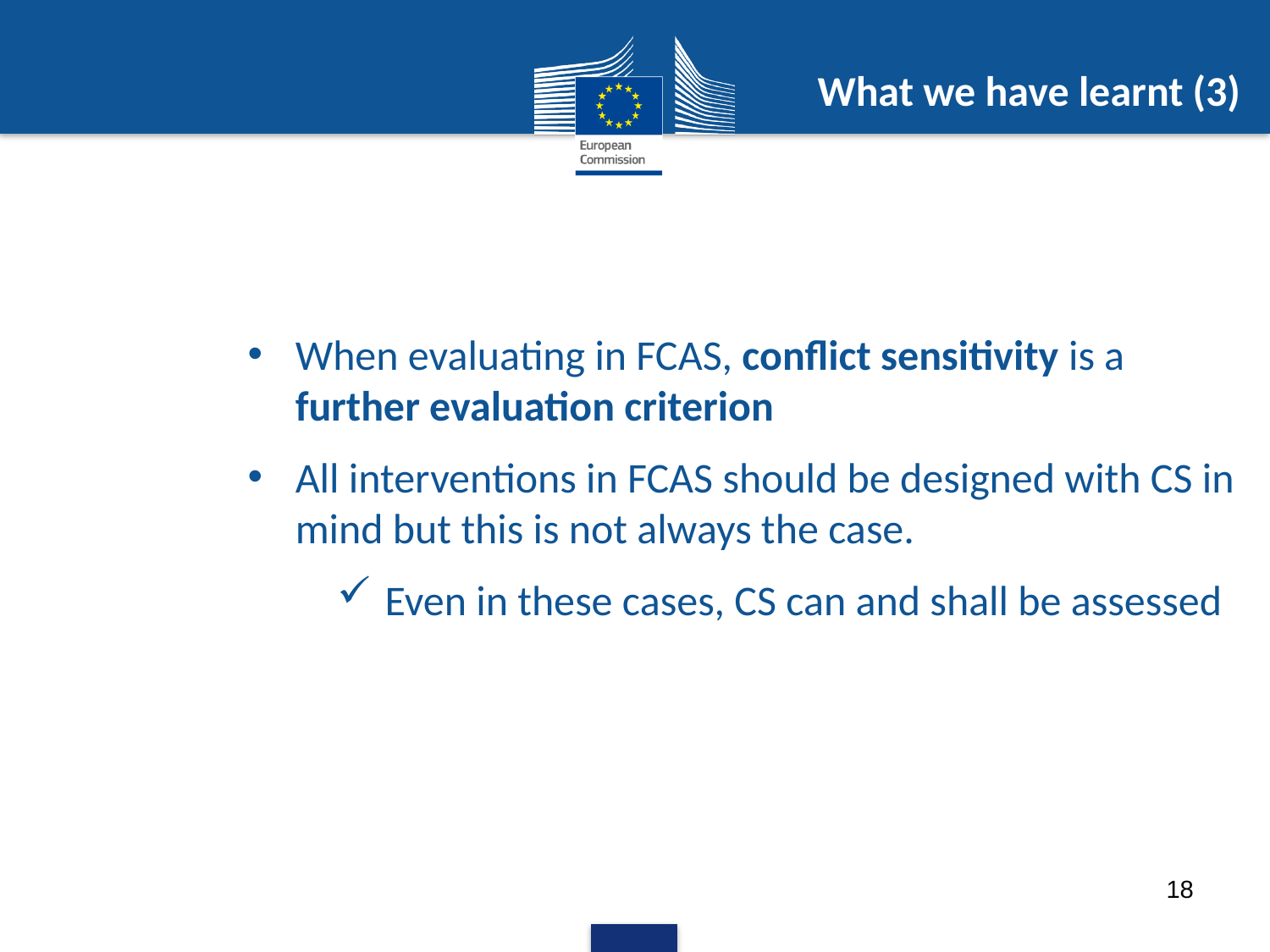

What we have learnt (3)
When evaluating in FCAS, conflict sensitivity is a further evaluation criterion
All interventions in FCAS should be designed with CS in mind but this is not always the case.
Even in these cases, CS can and shall be assessed
18